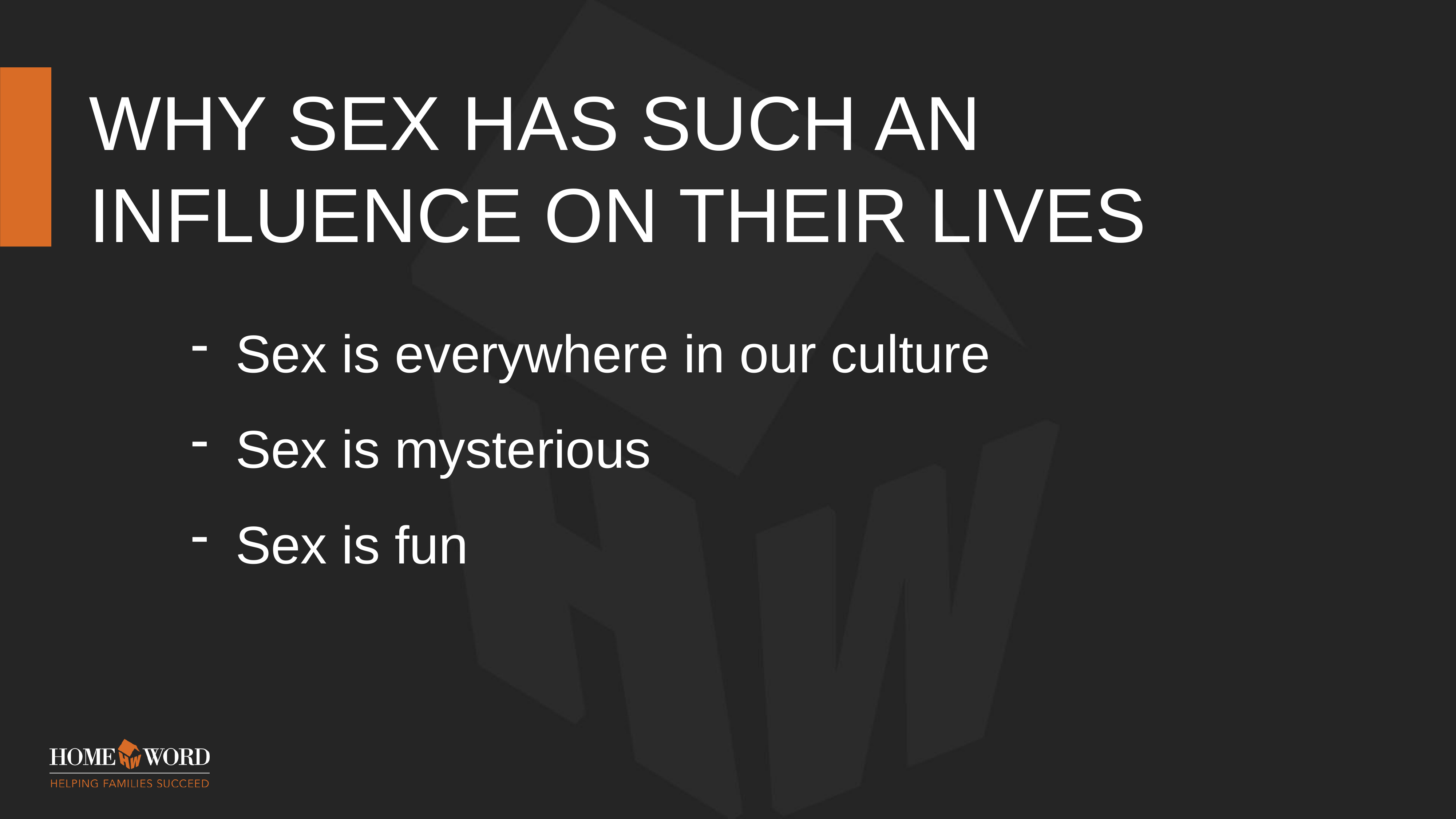

# Why sex has such an influence on their lives
Sex is everywhere in our culture
Sex is mysterious
Sex is fun